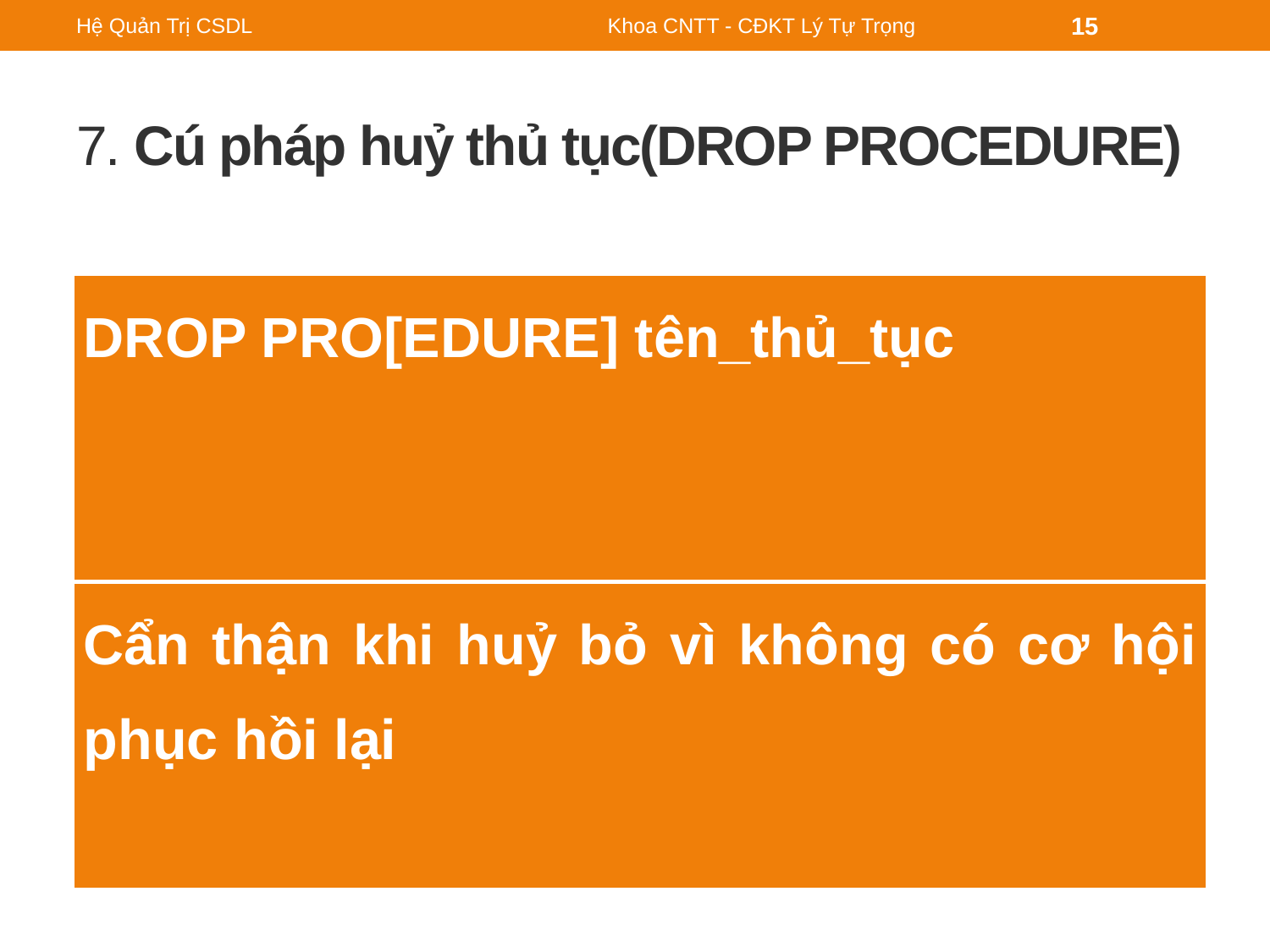

Hệ Quản Trị CSDL
Khoa CNTT - CĐKT Lý Tự Trọng
15
# 7. Cú pháp huỷ thủ tục(DROP PROCEDURE)
| DROP PRO[EDURE] tên\_thủ\_tục |
| --- |
| Cẩn thận khi huỷ bỏ vì không có cơ hội phục hồi lại |